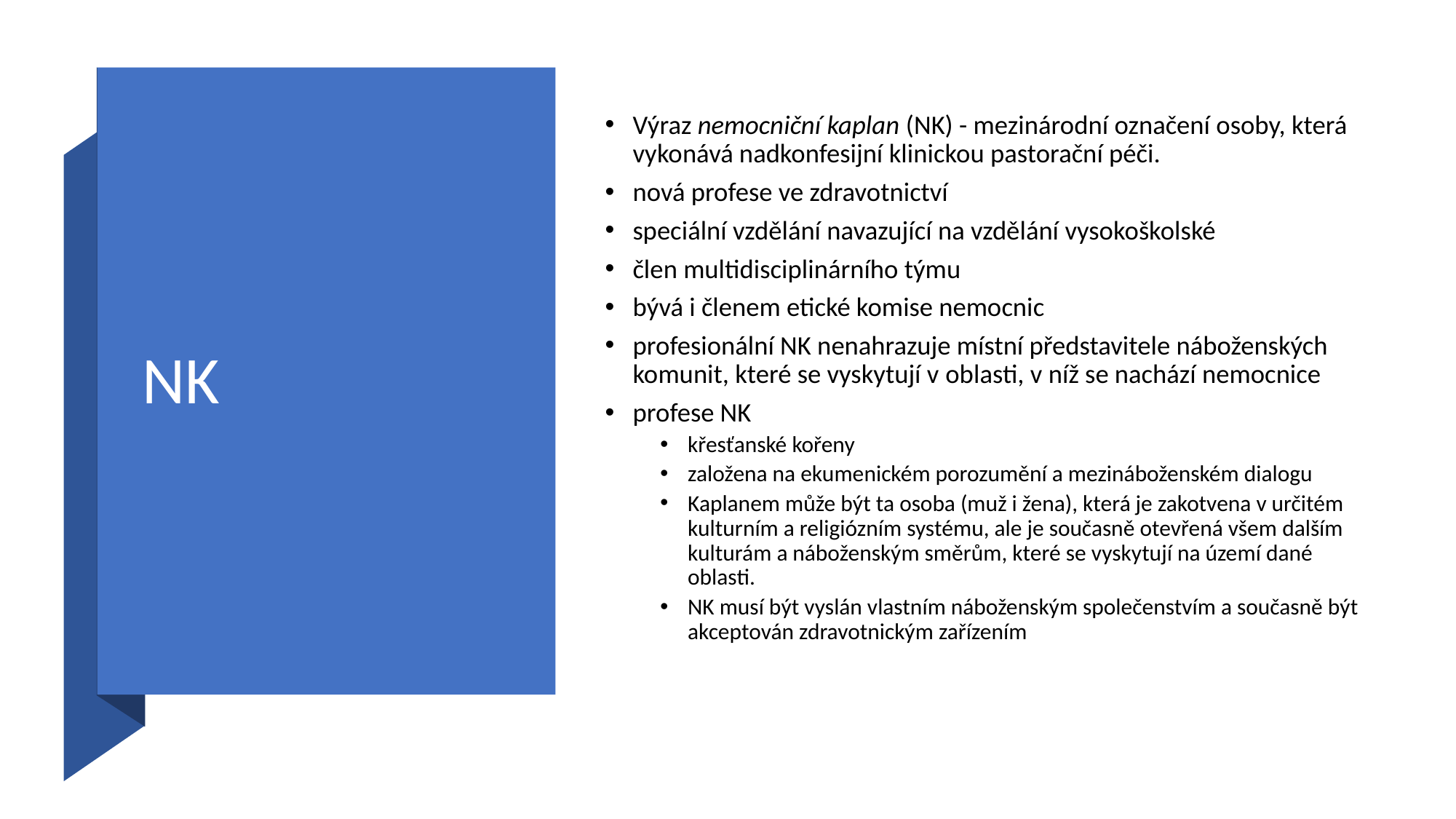

# NK
Výraz nemocniční kaplan (NK) - mezinárodní označení osoby, která vykonává nadkonfesijní klinickou pastorační péči.
nová profese ve zdravotnictví
speciální vzdělání navazující na vzdělání vysokoškolské
člen multidisciplinárního týmu
bývá i členem etické komise nemocnic
profesionální NK nenahrazuje místní představitele náboženských komunit, které se vyskytují v oblasti, v níž se nachází nemocnice
profese NK
křesťanské kořeny
založena na ekumenickém porozumění a mezináboženském dialogu
Kaplanem může být ta osoba (muž i žena), která je zakotvena v určitém kulturním a religiózním systému, ale je současně otevřená všem dalším kulturám a náboženským směrům, které se vyskytují na území dané oblasti.
NK musí být vyslán vlastním náboženským společenstvím a současně být akceptován zdravotnickým zařízením